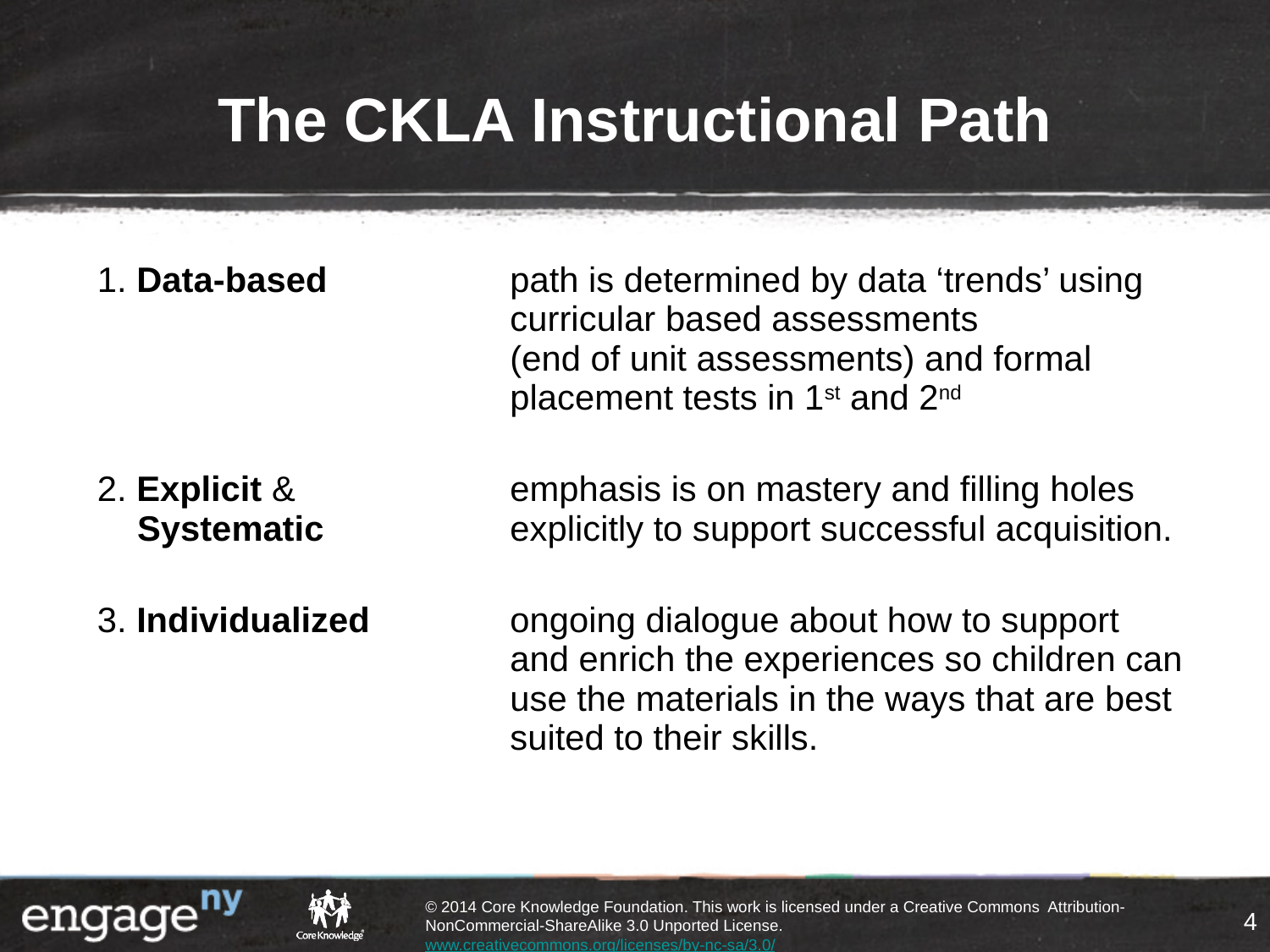

# The CKLA Instructional Path
| 1. Data-based | path is determined by data ‘trends’ using curricular based assessments (end of unit assessments) and formal placement tests in 1st and 2nd |
| --- | --- |
| 2. Explicit & Systematic | emphasis is on mastery and filling holes explicitly to support successful acquisition. |
| 3. Individualized | ongoing dialogue about how to support and enrich the experiences so children can use the materials in the ways that are best suited to their skills. |
4